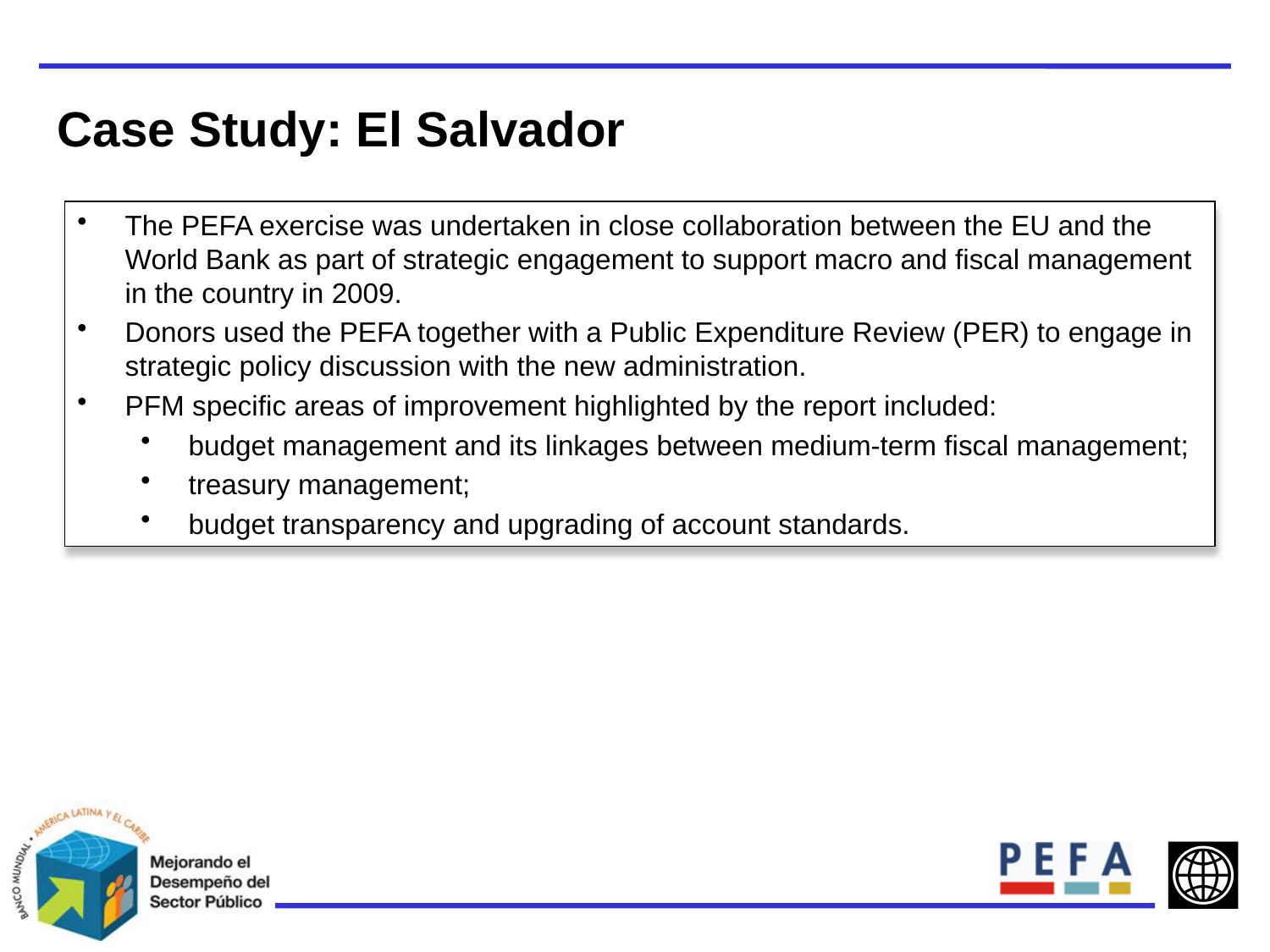

Case Study: El Salvador
The PEFA exercise was undertaken in close collaboration between the EU and the World Bank as part of strategic engagement to support macro and fiscal management in the country in 2009.
Donors used the PEFA together with a Public Expenditure Review (PER) to engage in strategic policy discussion with the new administration.
PFM specific areas of improvement highlighted by the report included:
budget management and its linkages between medium-term fiscal management;
treasury management;
budget transparency and upgrading of account standards.